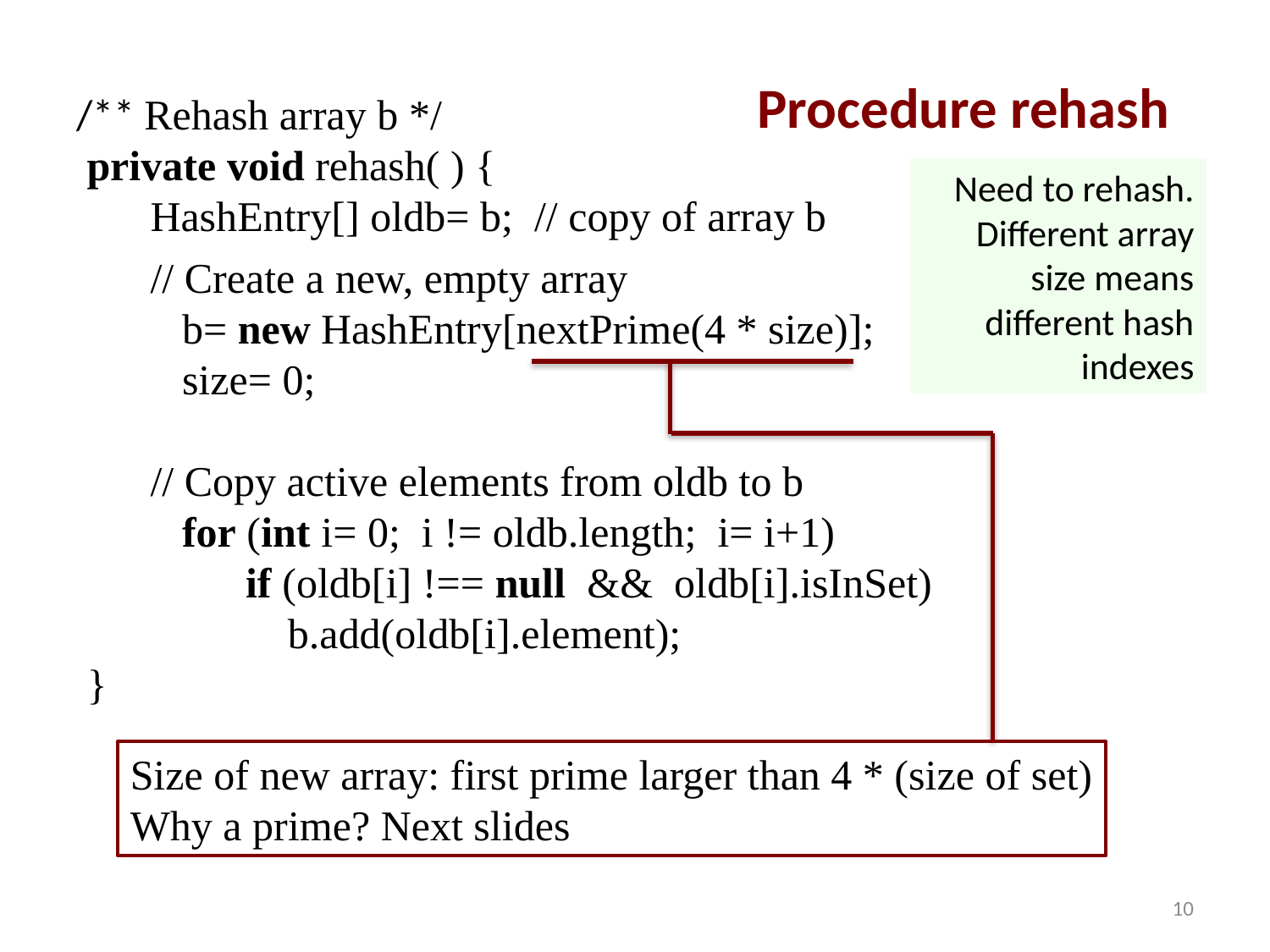

# Procedure rehash
/** Rehash array b */
 private void rehash( ) {
       HashEntry[] oldb= b;  // copy of array b
       // Create a new, empty array
          b= new HashEntry[nextPrime(4 * size)];
          size= 0;

       // Copy active elements from oldb to b
          for (int i= 0;  i != oldb.length;  i= i+1)
                if (oldb[i] !== null  &&  oldb[i].isInSet)
                    b.add(oldb[i].element);
 }

Need to rehash. Different array size means different hash indexes
Size of new array: first prime larger than 4 * (size of set)
Why a prime? Next slides
10